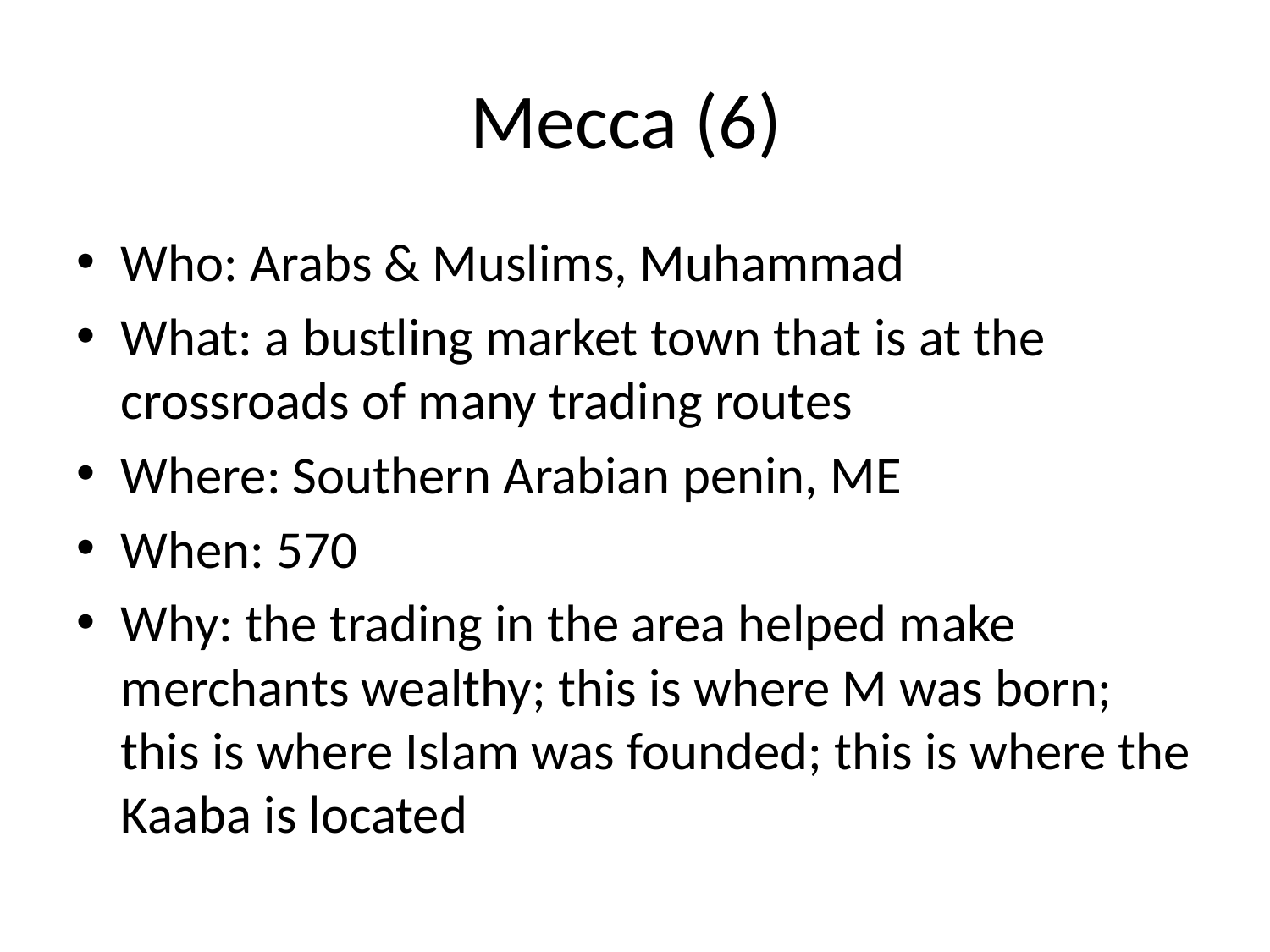

# Mecca (6)
Who: Arabs & Muslims, Muhammad
What: a bustling market town that is at the crossroads of many trading routes
Where: Southern Arabian penin, ME
When: 570
Why: the trading in the area helped make merchants wealthy; this is where M was born; this is where Islam was founded; this is where the Kaaba is located